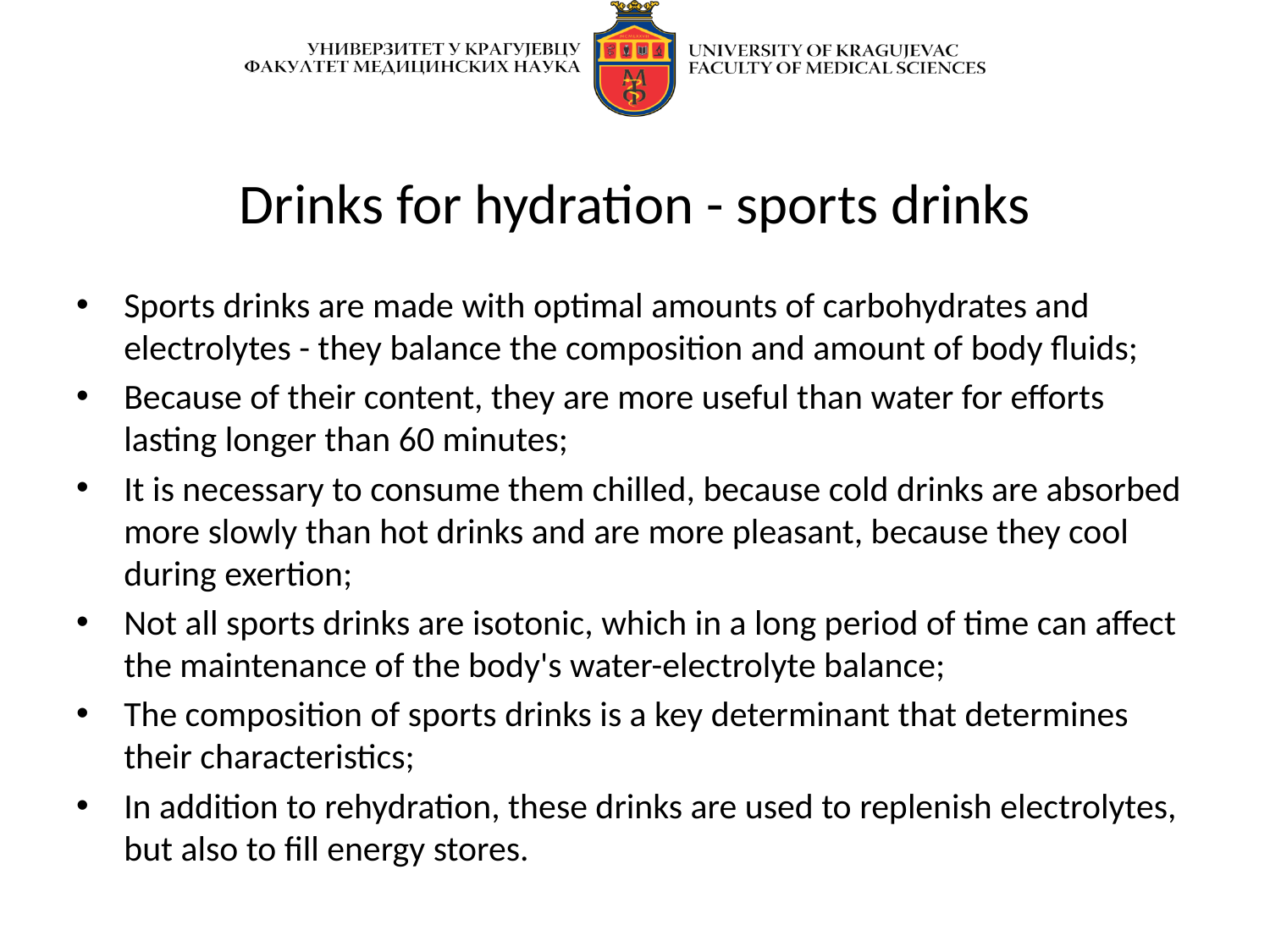

# Drinks for hydration - sports drinks
Sports drinks are made with optimal amounts of carbohydrates and electrolytes - they balance the composition and amount of body fluids;
Because of their content, they are more useful than water for efforts lasting longer than 60 minutes;
It is necessary to consume them chilled, because cold drinks are absorbed more slowly than hot drinks and are more pleasant, because they cool during exertion;
Not all sports drinks are isotonic, which in a long period of time can affect the maintenance of the body's water-electrolyte balance;
The composition of sports drinks is a key determinant that determines their characteristics;
In addition to rehydration, these drinks are used to replenish electrolytes, but also to fill energy stores.